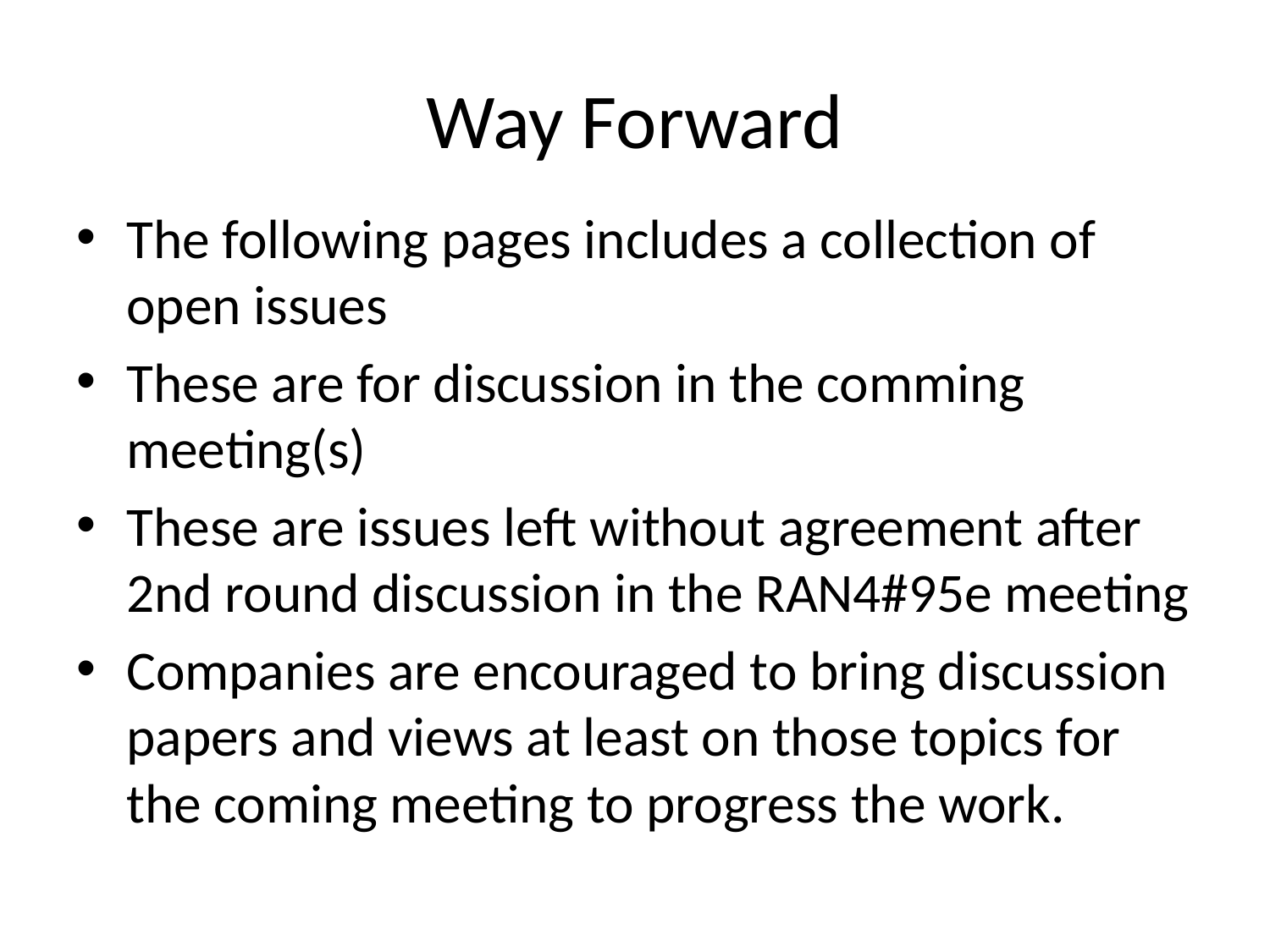

# Way Forward
The following pages includes a collection of open issues
These are for discussion in the comming meeting(s)
These are issues left without agreement after 2nd round discussion in the RAN4#95e meeting
Companies are encouraged to bring discussion papers and views at least on those topics for the coming meeting to progress the work.